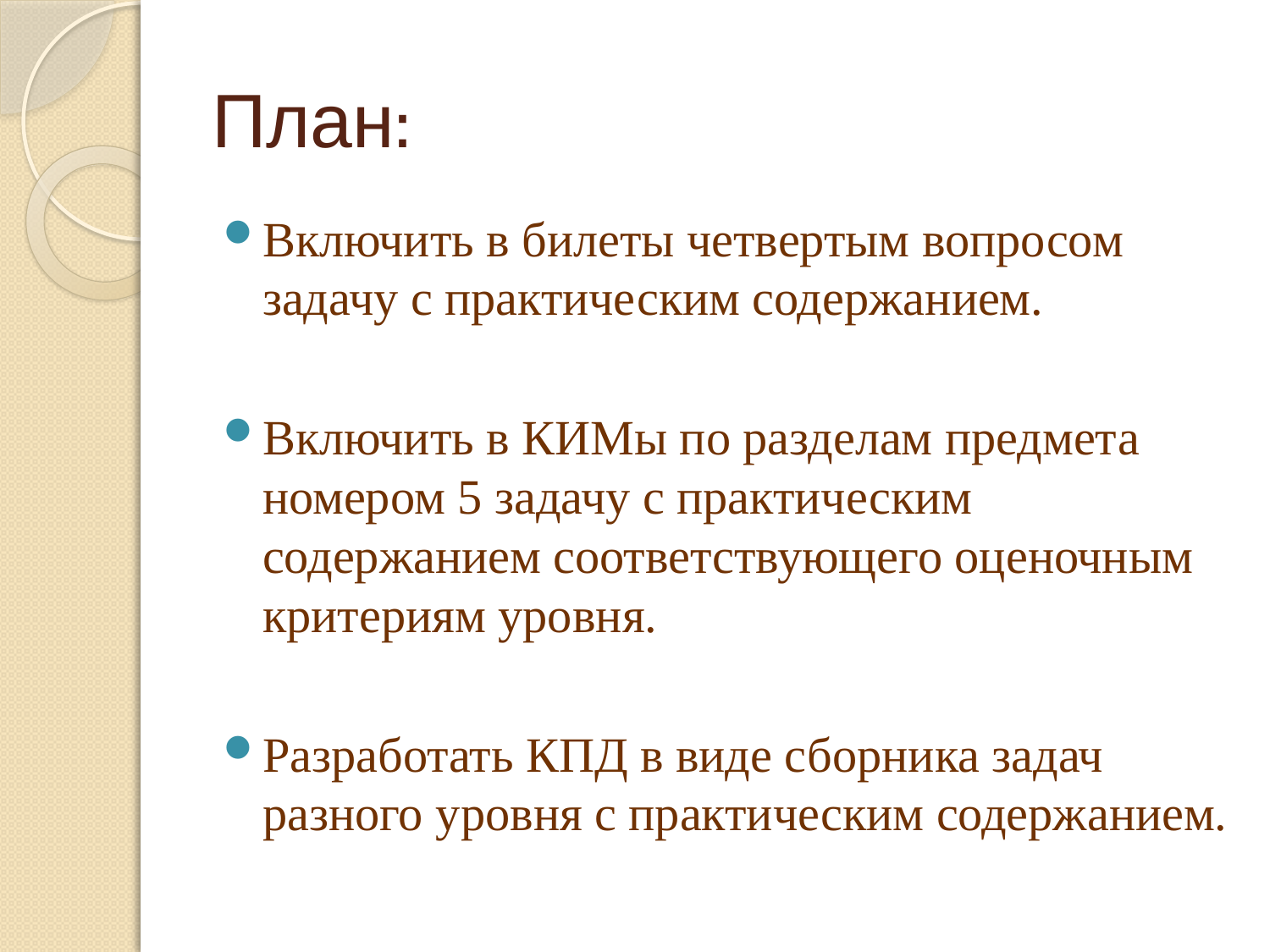

# План:
Включить в билеты четвертым вопросом задачу с практическим содержанием.

Включить в КИМы по разделам предмета номером 5 задачу с практическим содержанием соответствующего оценочным критериям уровня.

Разработать КПД в виде сборника задач разного уровня с практическим содержанием.